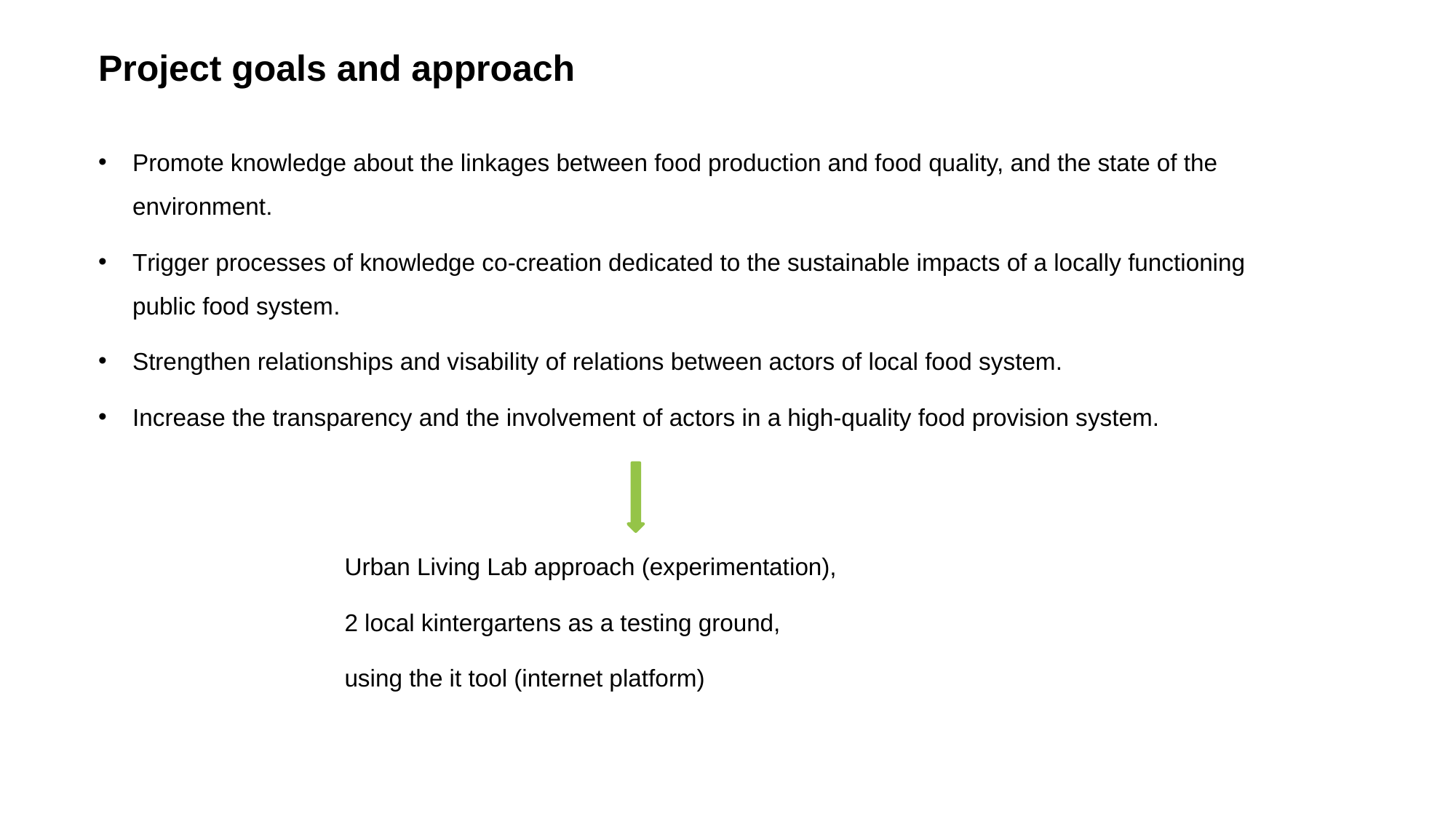

Project goals and approach
Promote knowledge about the linkages between food production and food quality, and the state of the environment.
Trigger processes of knowledge co-creation dedicated to the sustainable impacts of a locally functioning public food system.
Strengthen relationships and visability of relations between actors of local food system.
Increase the transparency and the involvement of actors in a high-quality food provision system.

Urban Living Lab approach (experimentation),
2 local kintergartens as a testing ground,
using the it tool (internet platform)